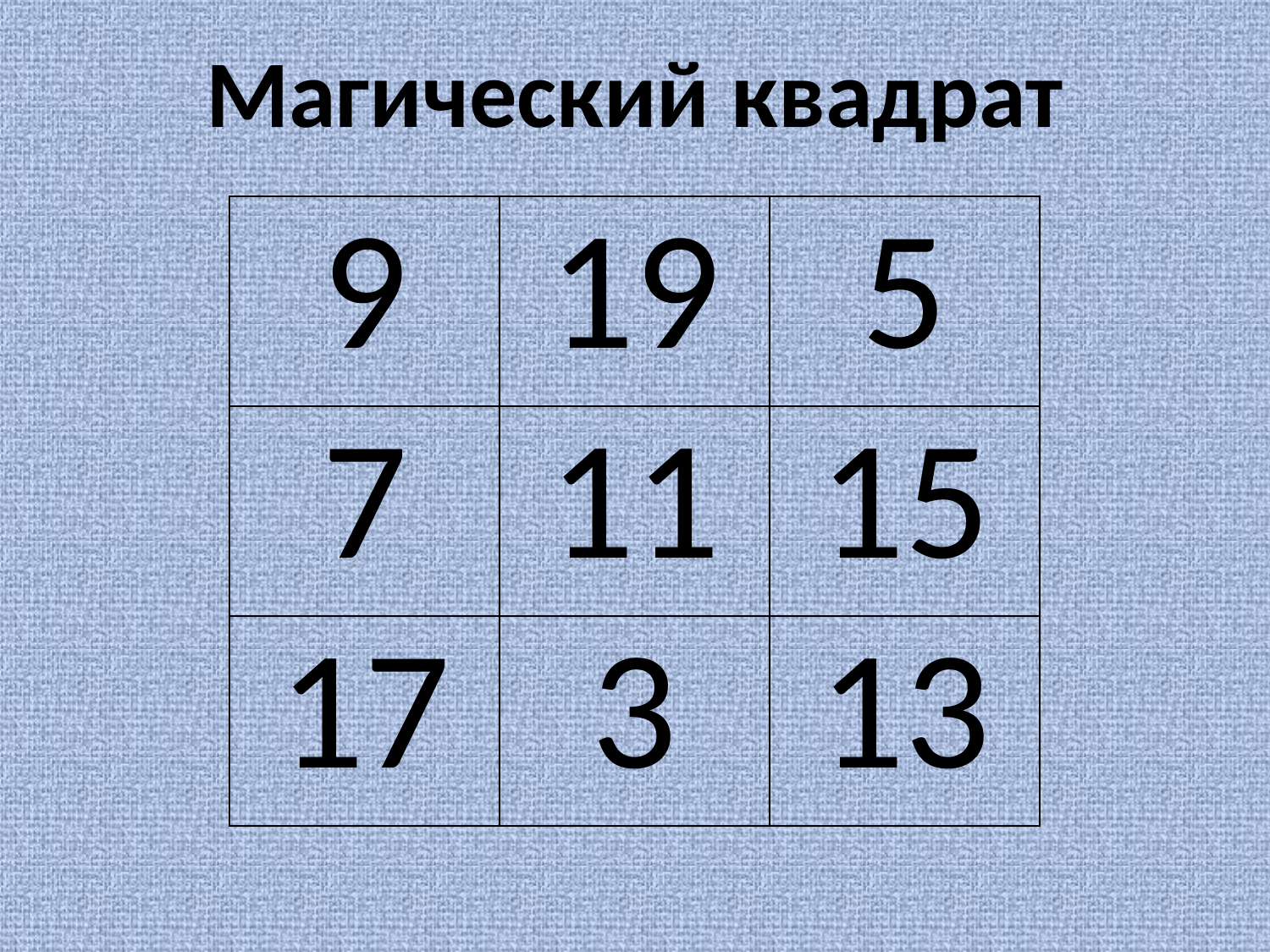

Магический квадрат
| 9 | 19 | 5 |
| --- | --- | --- |
| 7 | 11 | 15 |
| 17 | 3 | 13 |